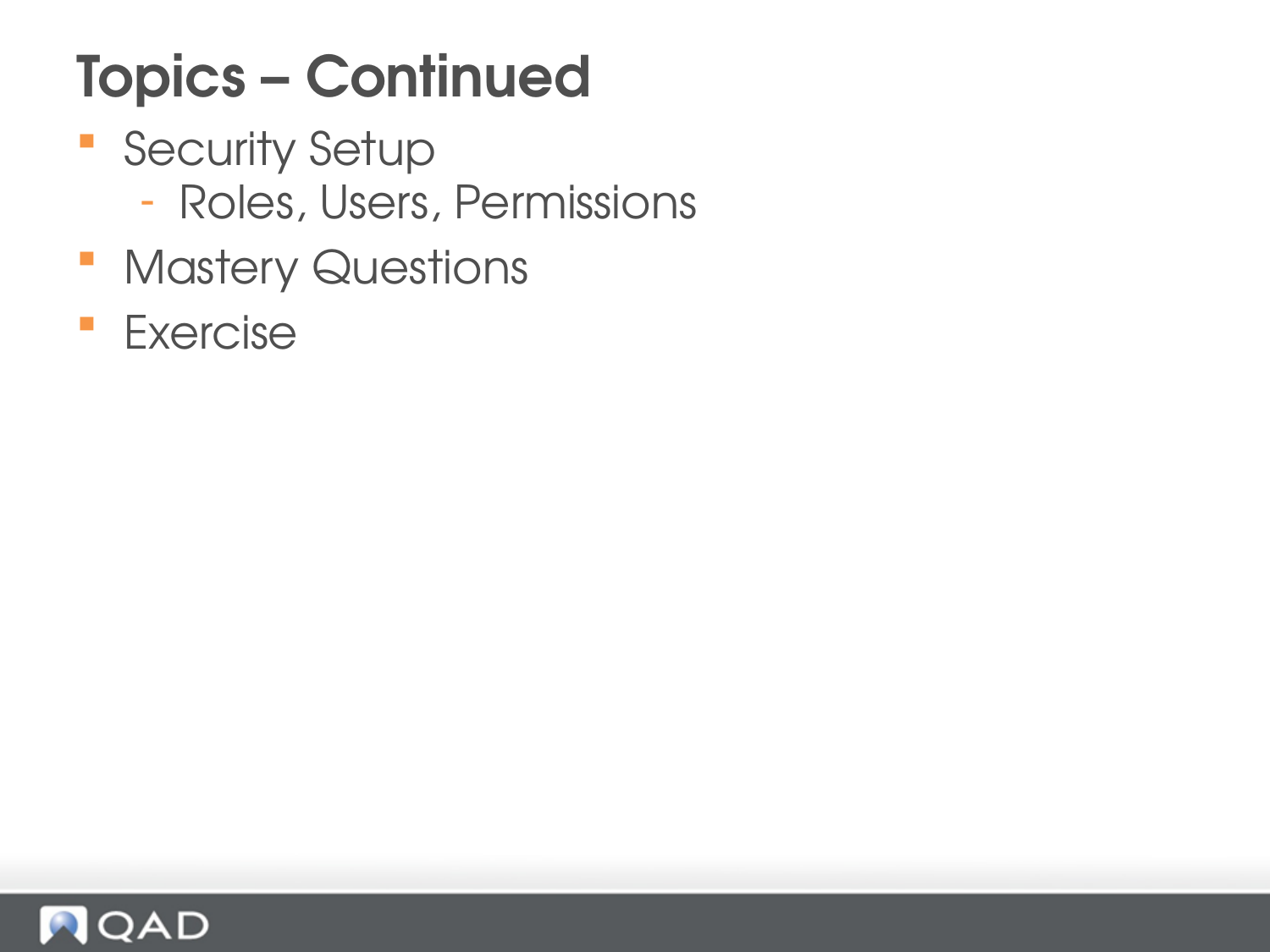

# Topics – Continued
Security Setup
Roles, Users, Permissions
Mastery Questions
Exercise